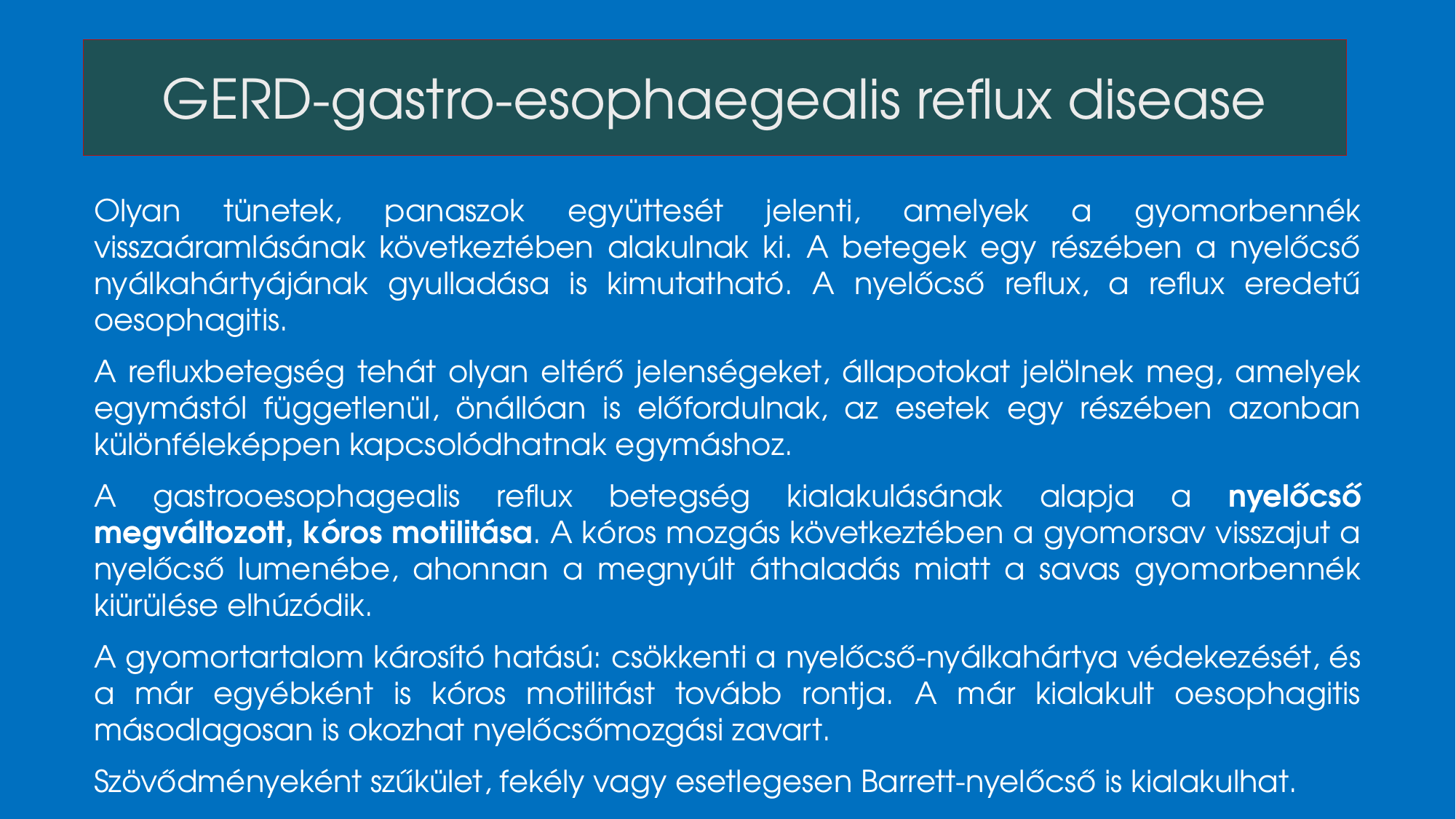

# GERD-gastro-esophaegealis reflux disease
Olyan tünetek, panaszok együttesét jelenti, amelyek a gyomorbennék visszaáramlásának következtében alakulnak ki. A betegek egy részében a nyelőcső nyálkahártyájának gyulladása is kimutatható. A nyelőcső reflux, a reflux eredetű oesophagitis.
A refluxbetegség tehát olyan eltérő jelenségeket, állapotokat jelölnek meg, amelyek egymástól függetlenül, önállóan is előfordulnak, az esetek egy részében azonban különféleképpen kapcsolódhatnak egymáshoz.
A gastrooesophagealis reflux betegség kialakulásának alapja a nyelőcső megváltozott, kóros motilitása. A kóros mozgás következtében a gyomorsav visszajut a nyelőcső lumenébe, ahonnan a megnyúlt áthaladás miatt a savas gyomorbennék kiürülése elhúzódik.
A gyomortartalom károsító hatású: csökkenti a nyelőcső-nyálkahártya védekezését, és a már egyébként is kóros motilitást tovább rontja. A már kialakult oesophagitis másodlagosan is okozhat nyelőcsőmozgási zavart.
Szövődményeként szűkület, fekély vagy esetlegesen Barrett-nyelőcső is kialakulhat.